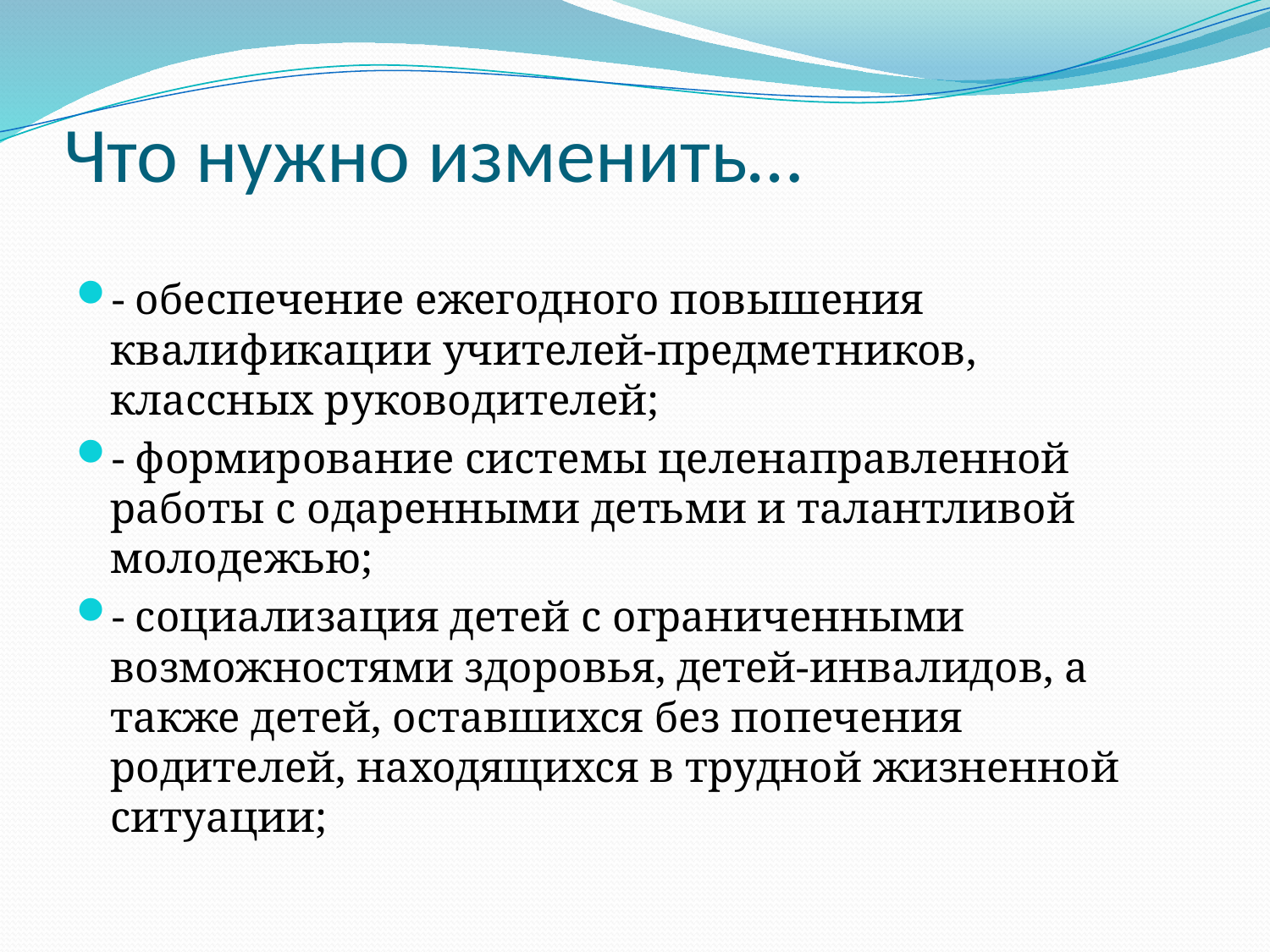

# Что нужно изменить…
- обеспечение ежегодного повышения квалификации учителей-предметников, классных руководителей;
- формирование системы целенаправленной работы с одаренными детьми и талантливой молодежью;
- социализация детей с ограниченными возможностями здоровья, детей-инвалидов, а также детей, оставшихся без попечения родителей, находящихся в трудной жизненной ситуации;